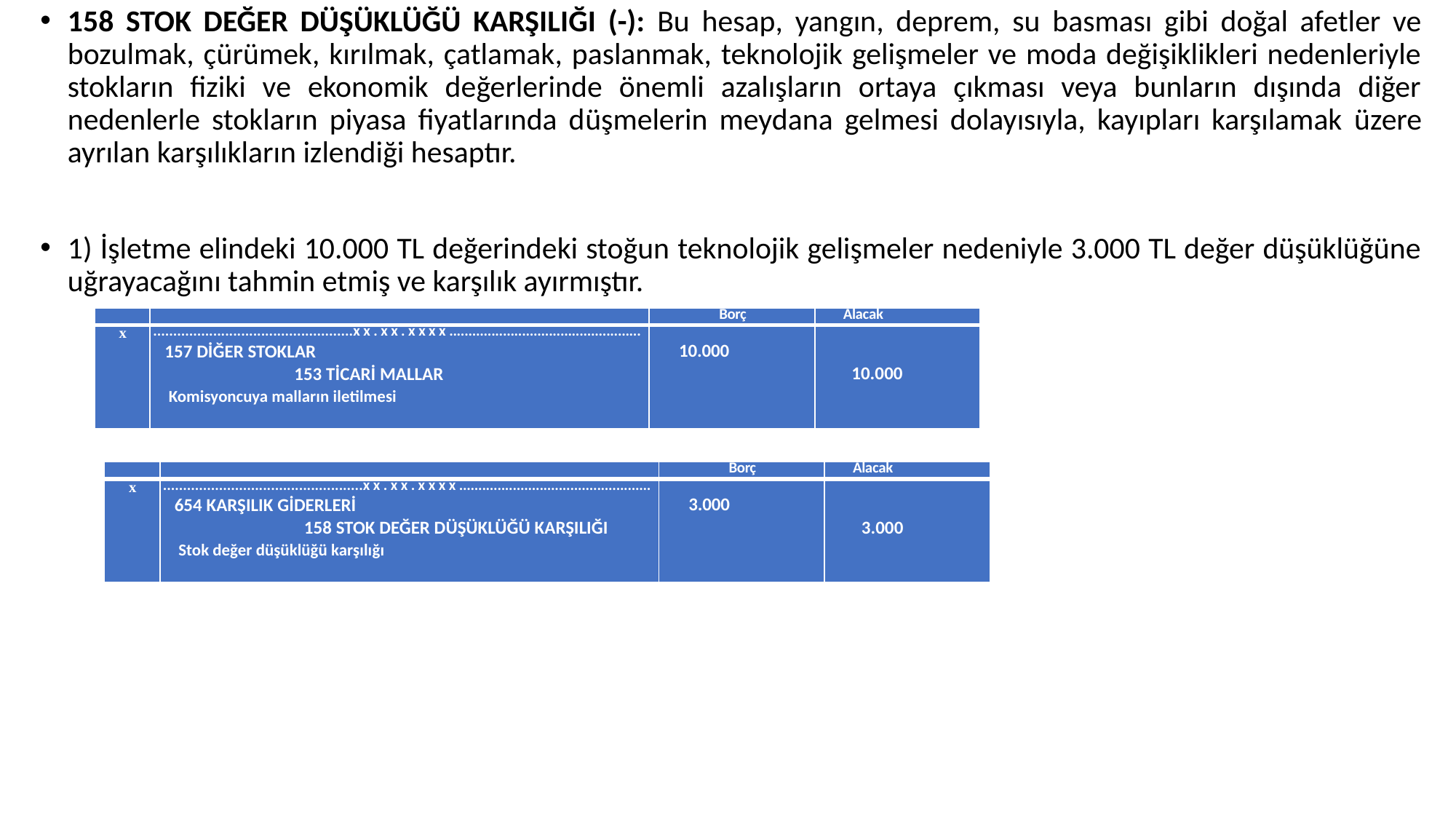

158 STOK DEĞER DÜŞÜKLÜĞÜ KARŞILIĞI (-): Bu hesap, yangın, deprem, su basması gibi doğal afetler ve bozulmak, çürümek, kırılmak, çatlamak, paslanmak, teknolojik gelişmeler ve moda değişiklikleri nedenleriyle stokların fiziki ve ekonomik değerlerinde önemli azalışların ortaya çıkması veya bunların dışında diğer nedenlerle stokların piyasa fiyatlarında düşmelerin meydana gelmesi dolayısıyla, kayıpları karşılamak üzere ayrılan karşılıkların izlendiği hesaptır.

1) İşletme elindeki 10.000 TL değerindeki stoğun teknolojik gelişmeler nedeniyle 3.000 TL değer düşüklüğüne uğrayacağını tahmin etmiş ve karşılık ayırmıştır.

|  |  | Borç | Alacak |
| --- | --- | --- | --- |
| x | ..................................................xx.xx.xxxx.................................................. 157 DİĞER STOKLAR 153 TİCARİ MALLAR Komisyoncuya malların iletilmesi | 10.000 | 10.000 |
|  |  | Borç | Alacak |
| --- | --- | --- | --- |
| x | ..................................................xx.xx.xxxx.................................................. 654 KARŞILIK GİDERLERİ 158 STOK DEĞER DÜŞÜKLÜĞÜ KARŞILIĞI Stok değer düşüklüğü karşılığı | 3.000 | 3.000 |